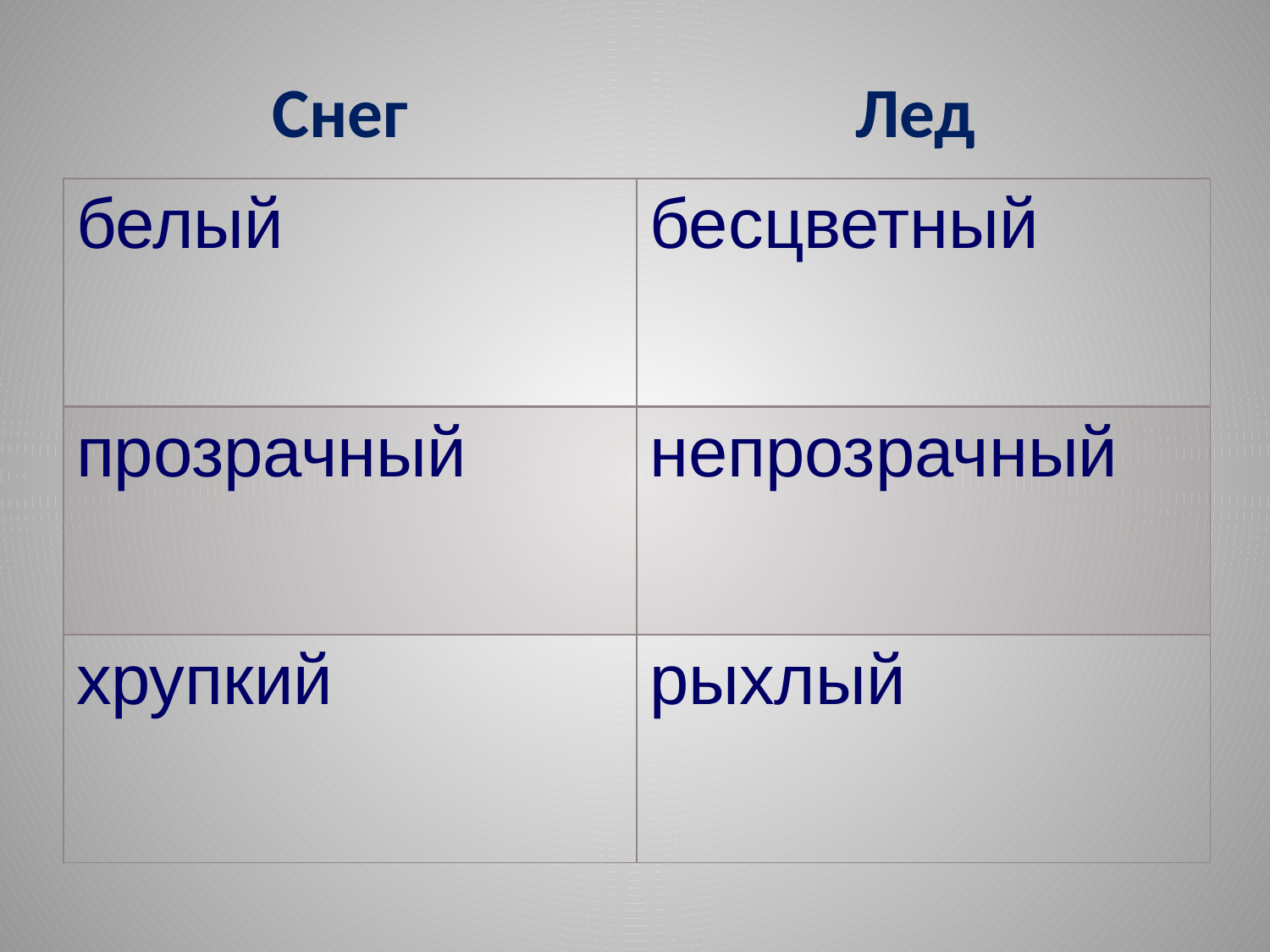

Снег
Лед
| белый | бесцветный |
| --- | --- |
| прозрачный | непрозрачный |
| хрупкий | рыхлый |